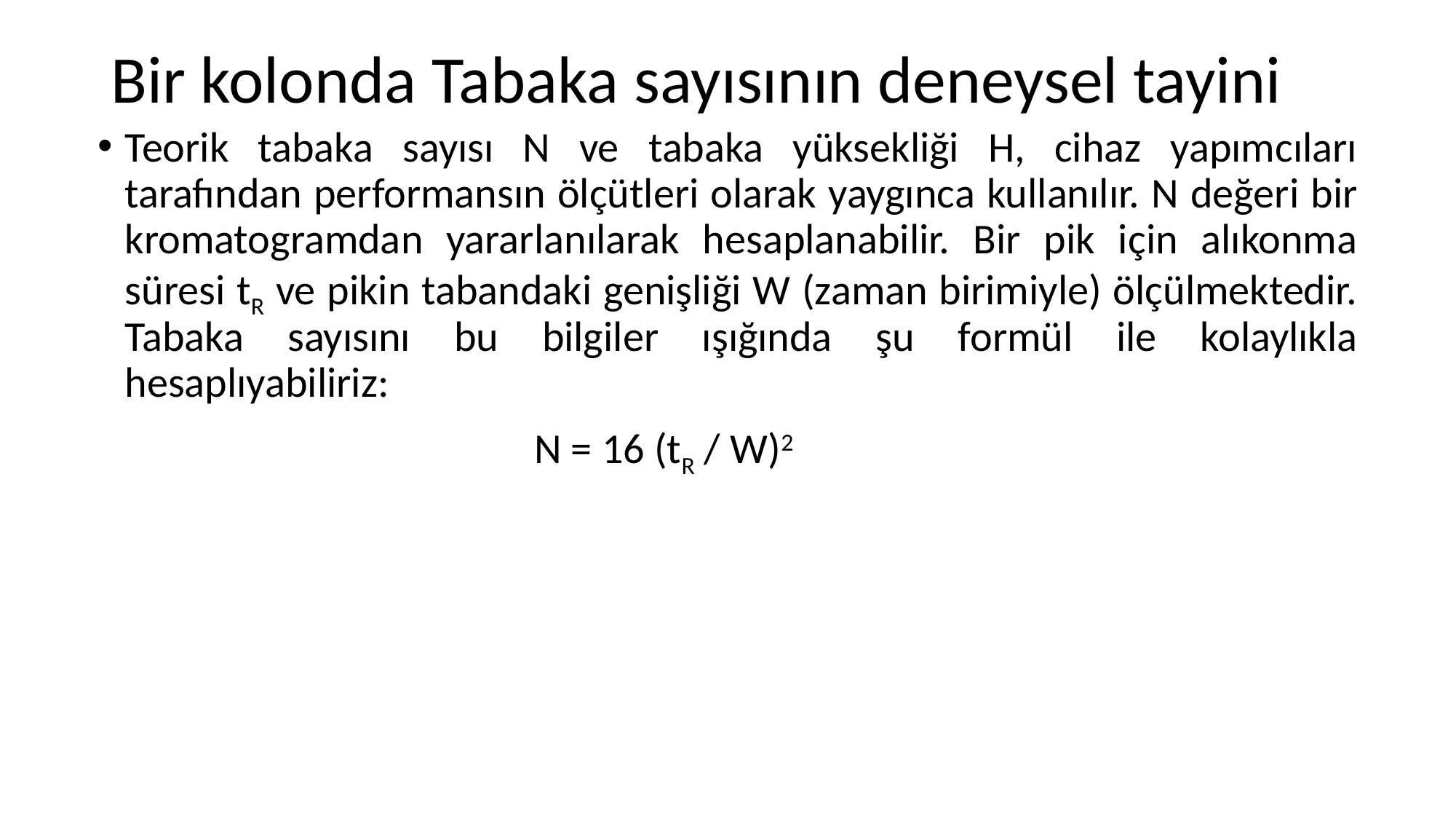

# Bir kolonda Tabaka sayısının deneysel tayini
Teorik tabaka sayısı N ve tabaka yüksekliği H, cihaz yapımcıları tarafından performansın ölçütleri olarak yaygınca kullanılır. N değeri bir kromatogramdan yararlanılarak hesaplanabilir. Bir pik için alıkonma süresi tR ve pikin tabandaki genişliği W (zaman birimiyle) ölçülmektedir. Tabaka sayısını bu bilgiler ışığında şu formül ile kolaylıkla hesaplıyabiliriz:
				N = 16 (tR / W)2